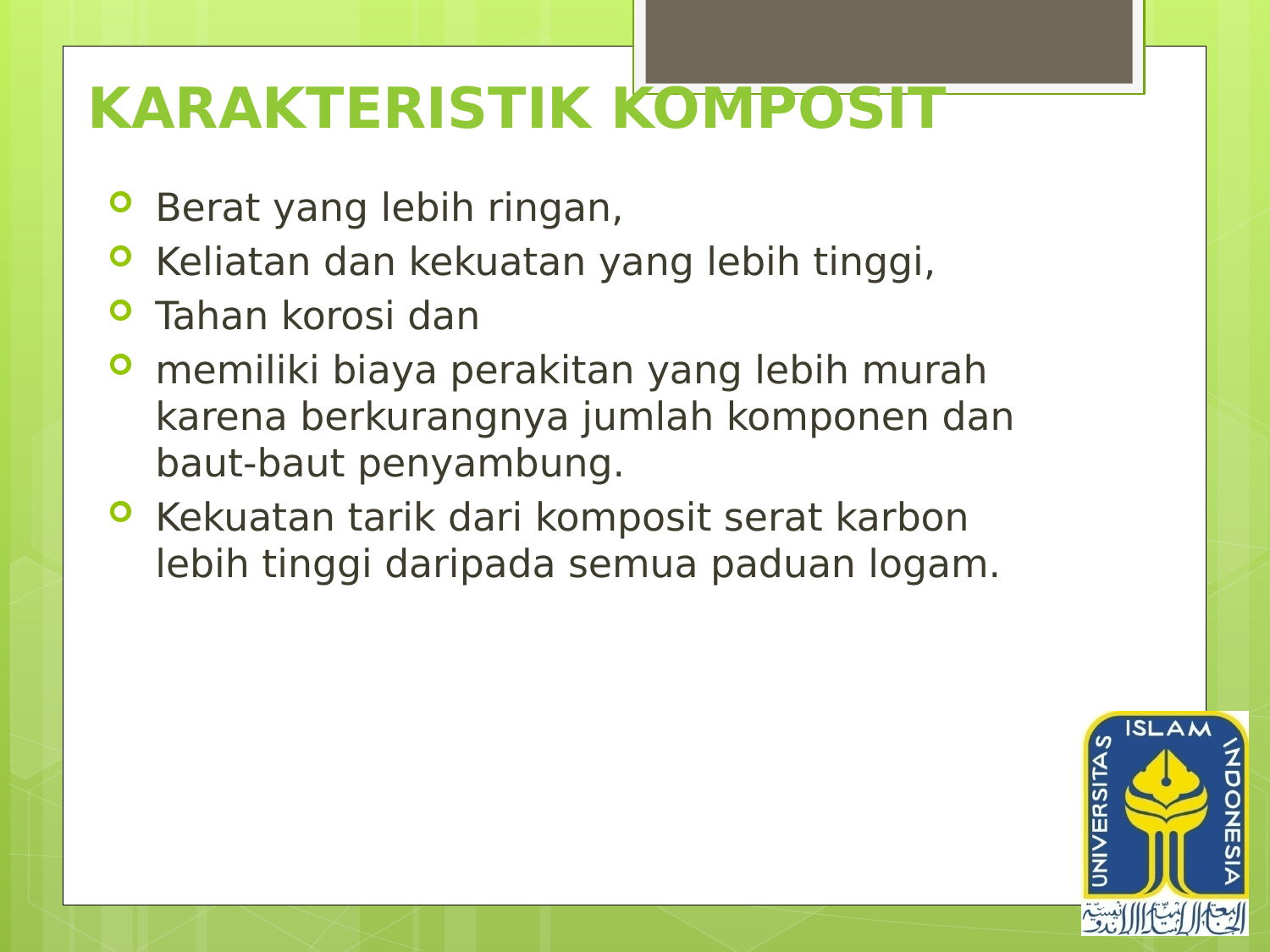

# Karakteristik komposit
Berat yang lebih ringan,
Keliatan dan kekuatan yang lebih tinggi,
Tahan korosi dan
memiliki biaya perakitan yang lebih murah karena berkurangnya jumlah komponen dan baut-baut penyambung.
Kekuatan tarik dari komposit serat karbon lebih tinggi daripada semua paduan logam.